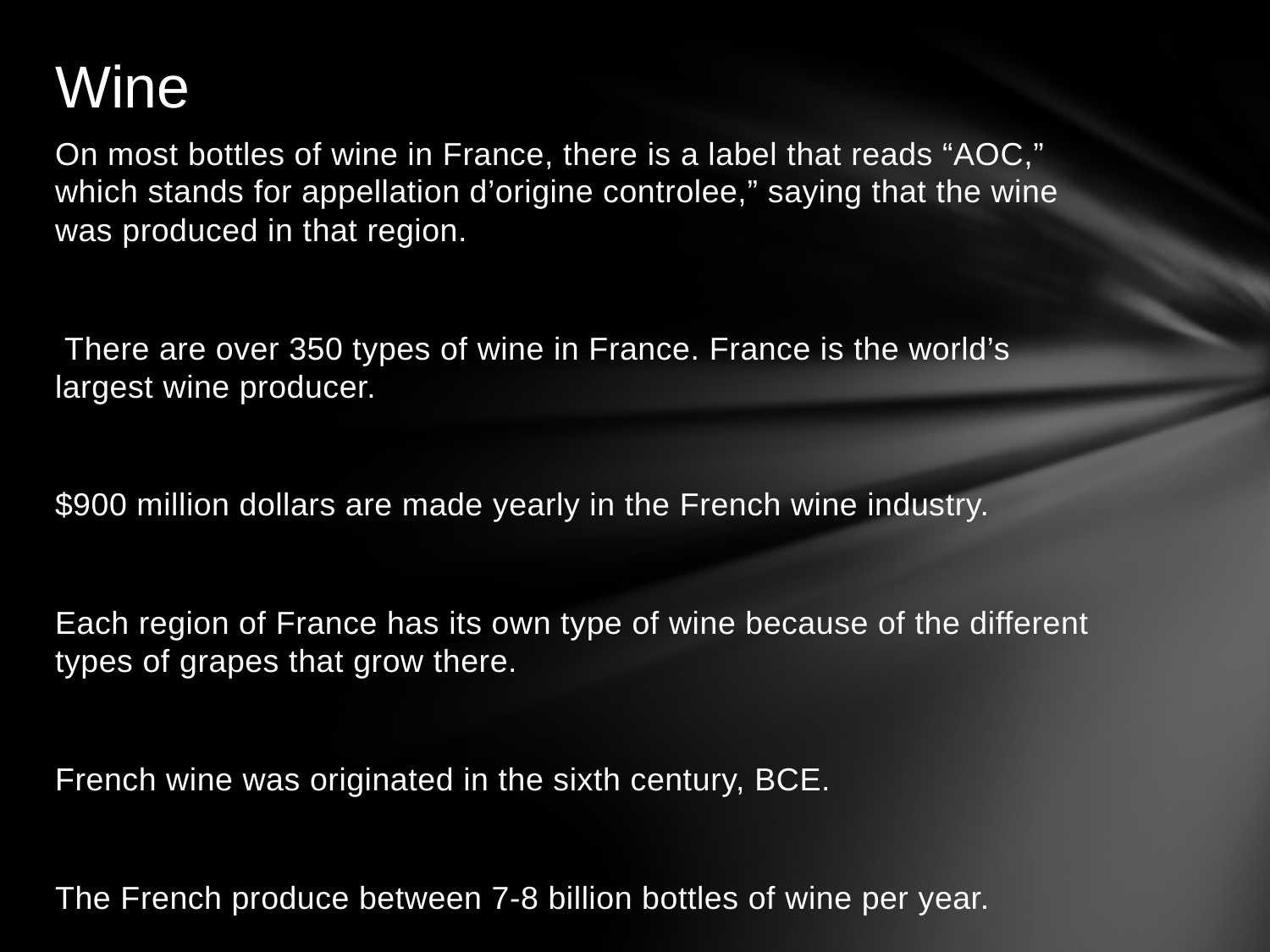

# Wine
On most bottles of wine in France, there is a label that reads “AOC,” which stands for appellation d’origine controlee,” saying that the wine was produced in that region.

 There are over 350 types of wine in France. France is the world’s largest wine producer.

$900 million dollars are made yearly in the French wine industry.

Each region of France has its own type of wine because of the different types of grapes that grow there.

French wine was originated in the sixth century, BCE.

The French produce between 7-8 billion bottles of wine per year.